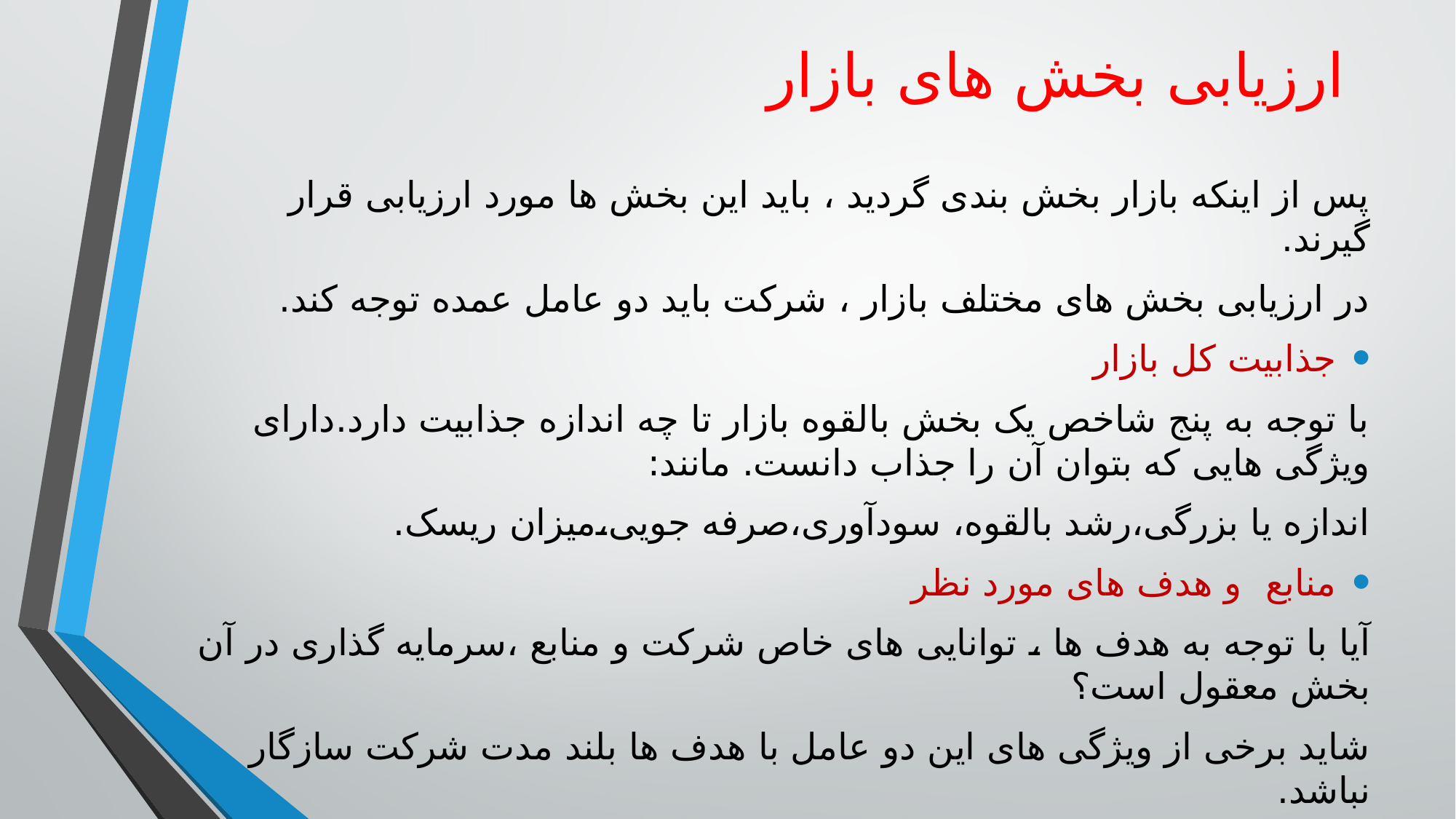

# ارزیابی بخش های بازار
پس از اینکه بازار بخش بندی گردید ، باید این بخش ها مورد ارزیابی قرار گیرند.
در ارزیابی بخش های مختلف بازار ، شرکت باید دو عامل عمده توجه کند.
جذابیت کل بازار
با توجه به پنج شاخص یک بخش بالقوه بازار تا چه اندازه جذابیت دارد.دارای ویژگی هایی که بتوان آن را جذاب دانست. مانند:
اندازه یا بزرگی،رشد بالقوه، سودآوری،صرفه جویی،میزان ریسک.
منابع  و هدف های مورد نظر
آیا با توجه به هدف ها ، توانایی های خاص شرکت و منابع ،سرمایه گذاری در آن بخش معقول است؟
شاید برخی از ویژگی های این دو عامل با هدف ها بلند مدت شرکت سازگار نباشد.